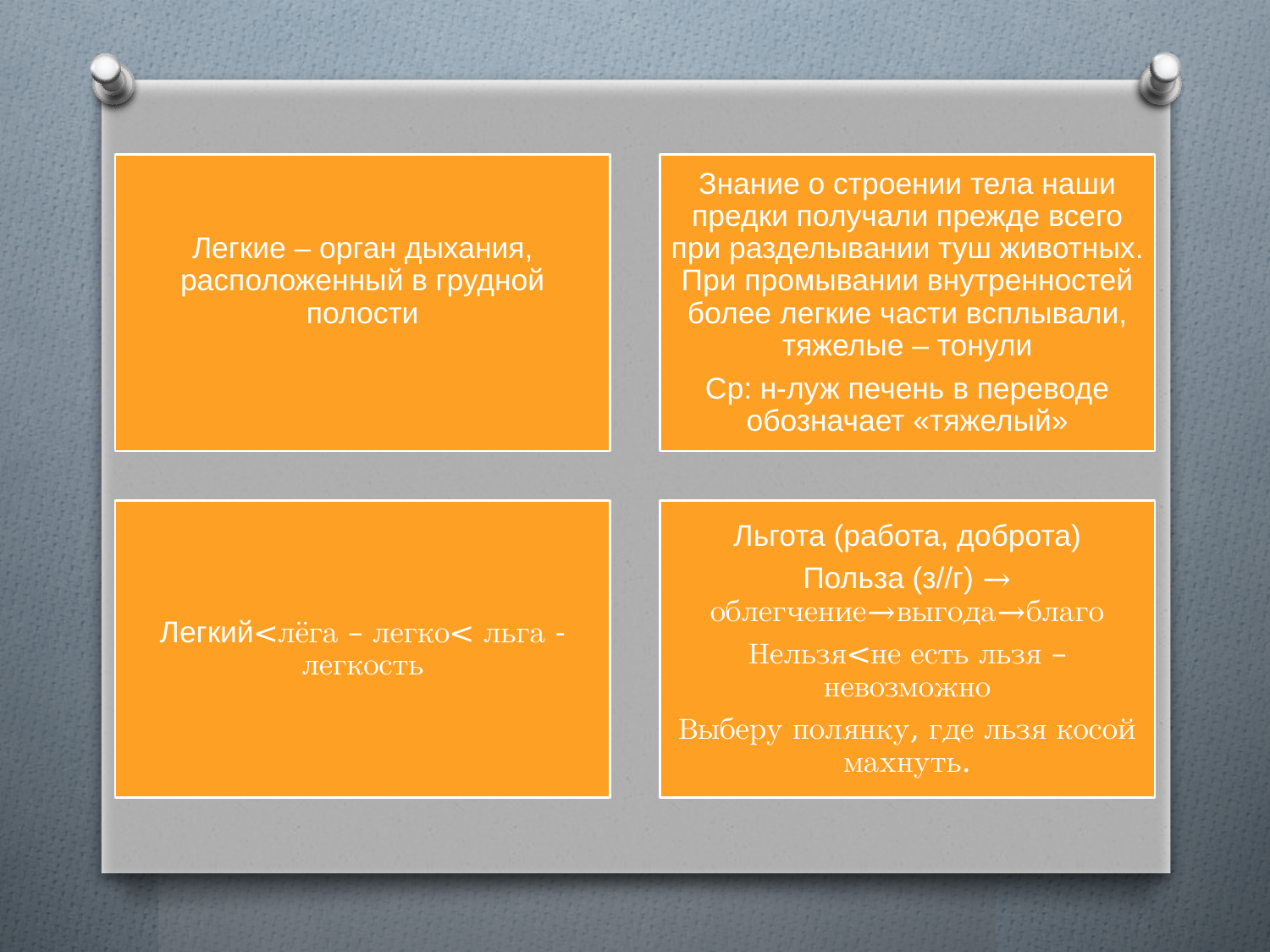

Легкие – орган дыхания, расположенный в грудной полости

Знание о строении тела наши предки получали прежде всего при разделывании туш животных. При промывании внутренностей более легкие части всплывали, тяжелые – тонули
Ср: н-луж печень в переводе обозначает «тяжелый»
Легкий<лёга – легко< льга - легкость
Льгота (работа, доброта)
Польза (з//г) → облегчение→выгода→благо
Нельзя<не есть льзя – невозможно
Выберу полянку, где льзя косой махнуть.